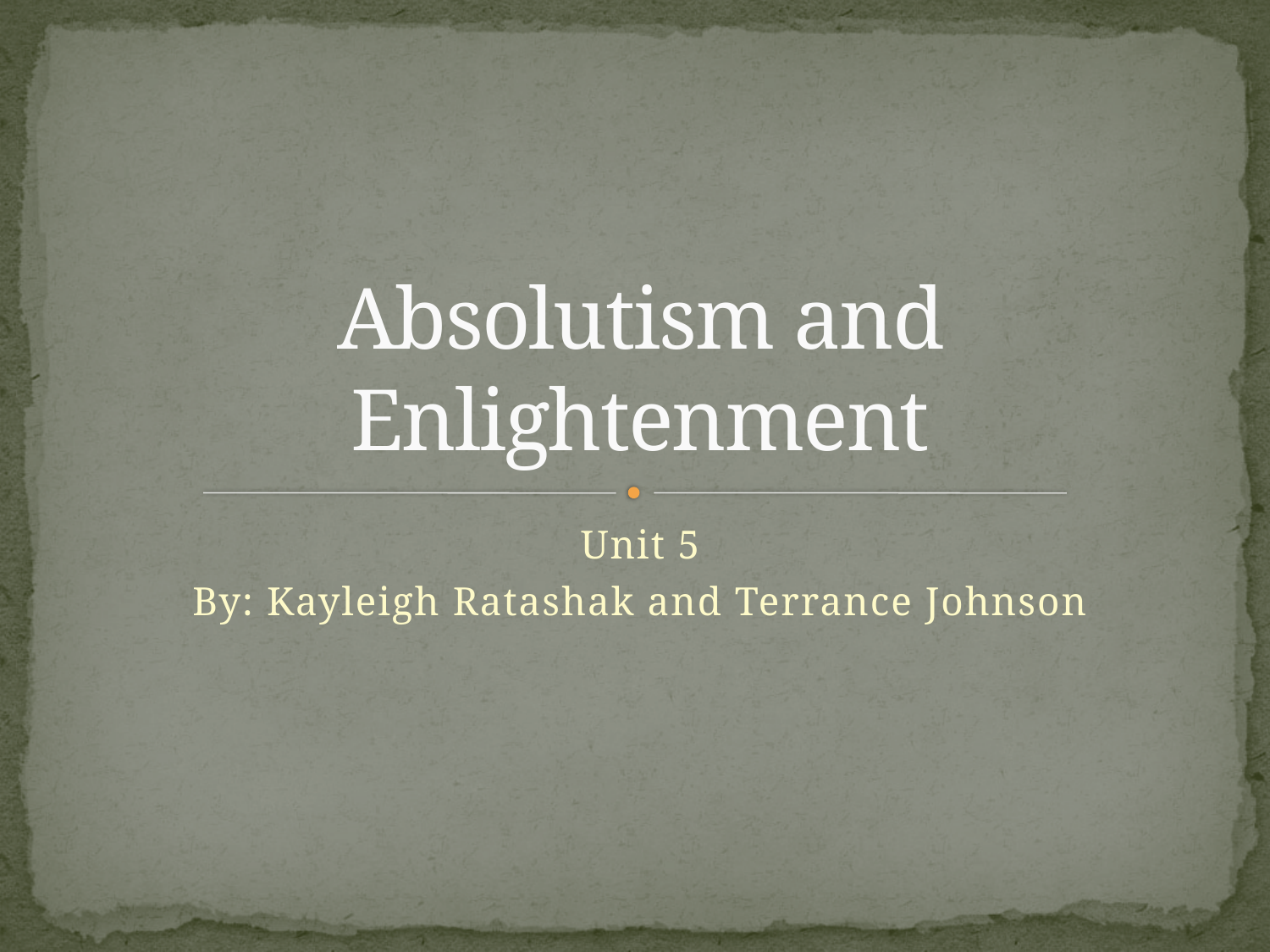

# Absolutism and Enlightenment
Unit 5
By: Kayleigh Ratashak and Terrance Johnson